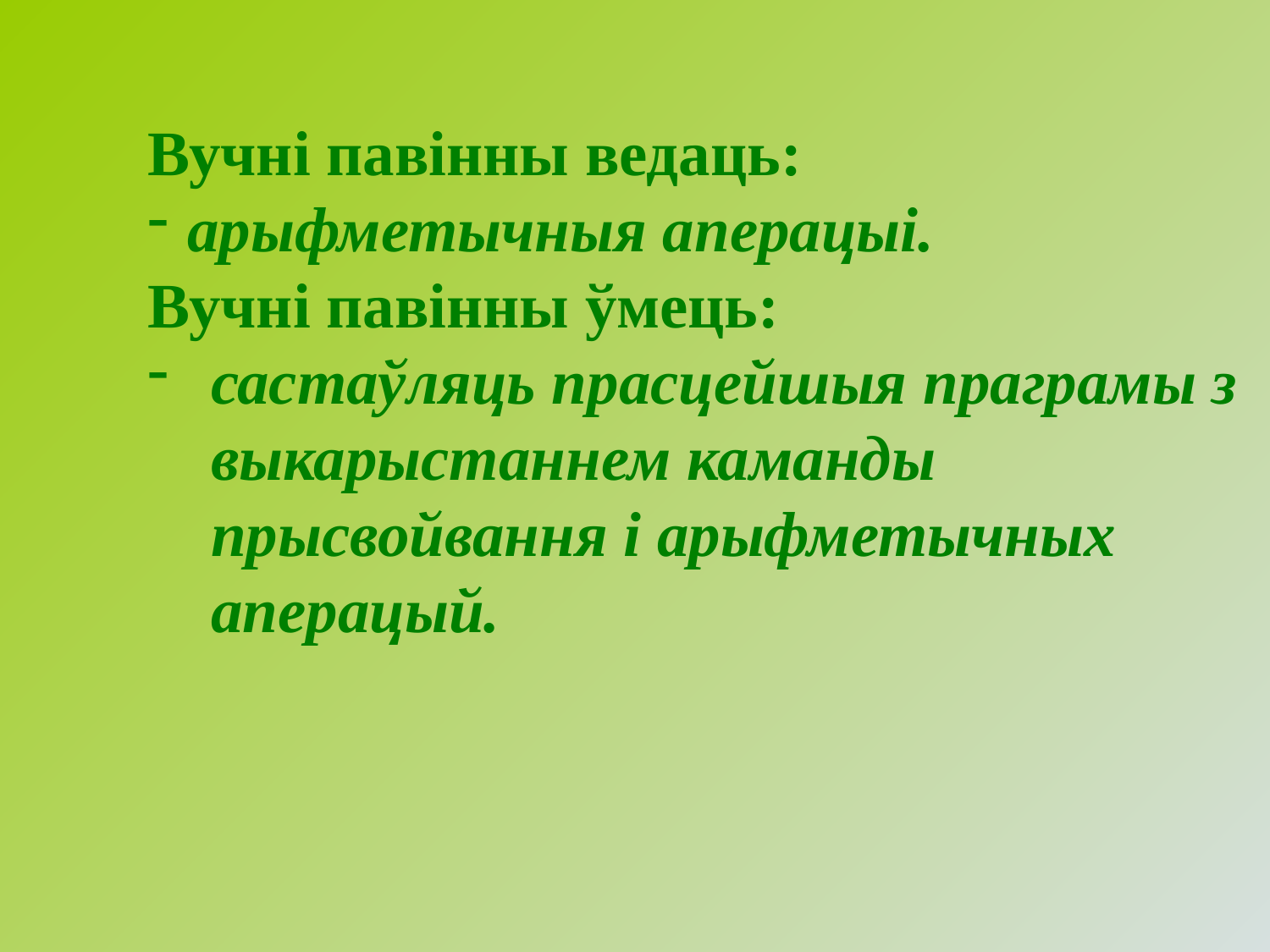

Вучні павінны ведаць:
арыфметычныя аперацыі.
Вучні павінны ўмець:
састаўляць прасцейшыя праграмы з выкарыстаннем каманды прысвойвання і арыфметычных аперацый.